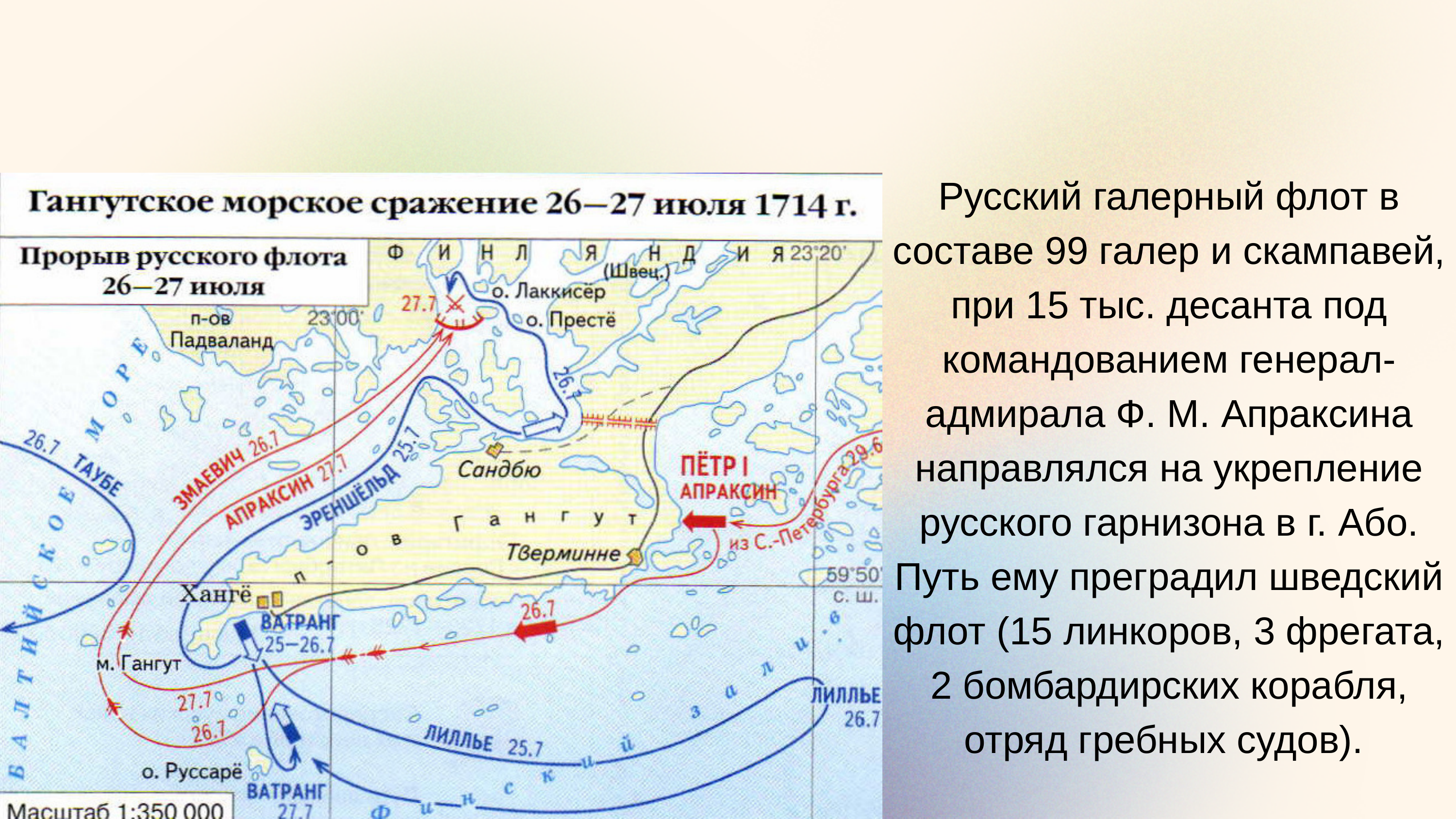

Русский галерный флот в составе 99 галер и скампавей, при 15 тыс. десанта под командованием генерал-адмирала Ф. М. Апраксина направлялся на укрепление русского гарнизона в г. Або. Путь ему преградил шведский флот (15 линкоров, 3 фрегата, 2 бомбардирских корабля, отряд гребных судов).